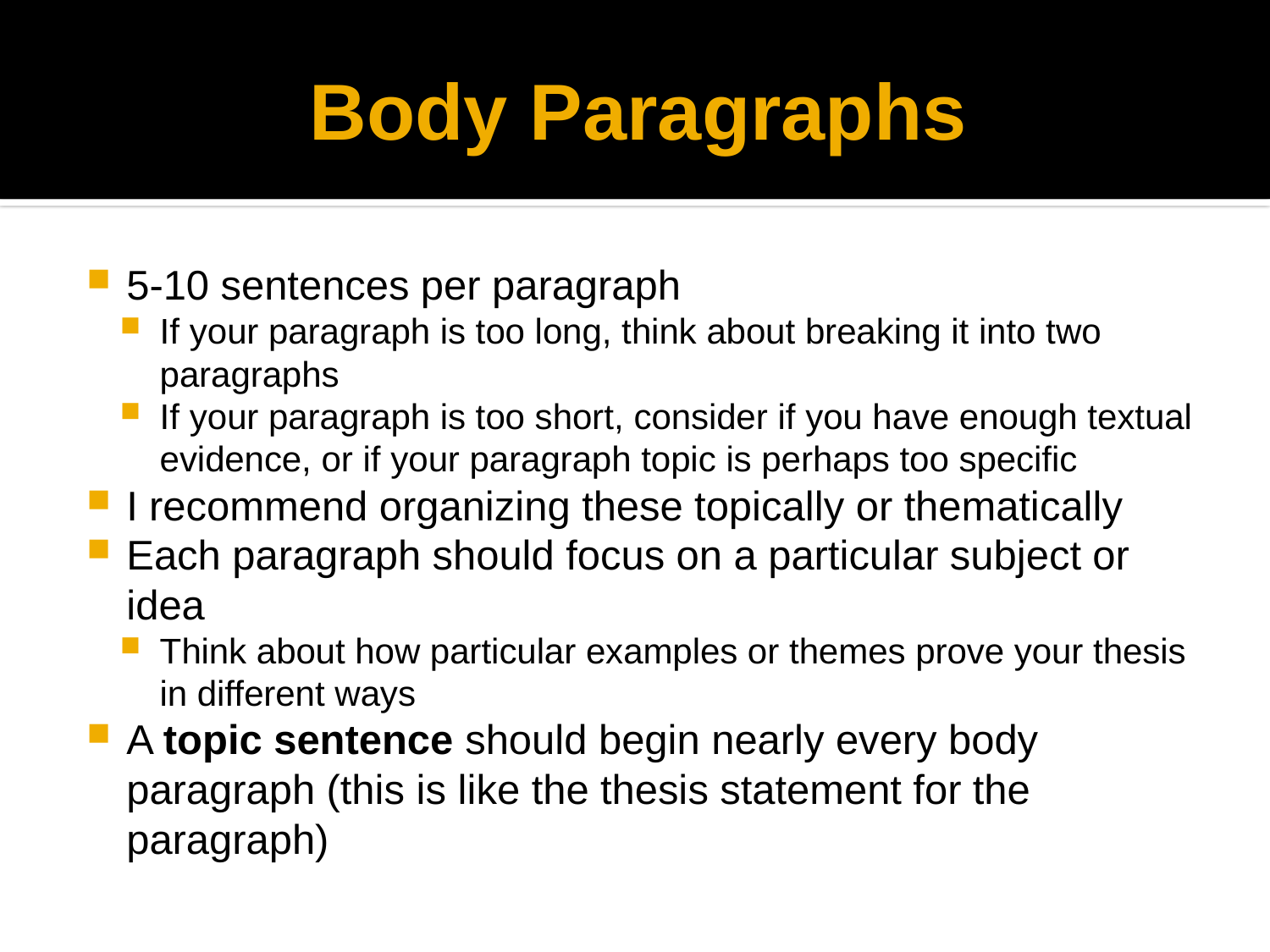

# Body Paragraphs
5-10 sentences per paragraph
If your paragraph is too long, think about breaking it into two paragraphs
If your paragraph is too short, consider if you have enough textual evidence, or if your paragraph topic is perhaps too specific
I recommend organizing these topically or thematically
Each paragraph should focus on a particular subject or idea
Think about how particular examples or themes prove your thesis in different ways
A topic sentence should begin nearly every body paragraph (this is like the thesis statement for the paragraph)